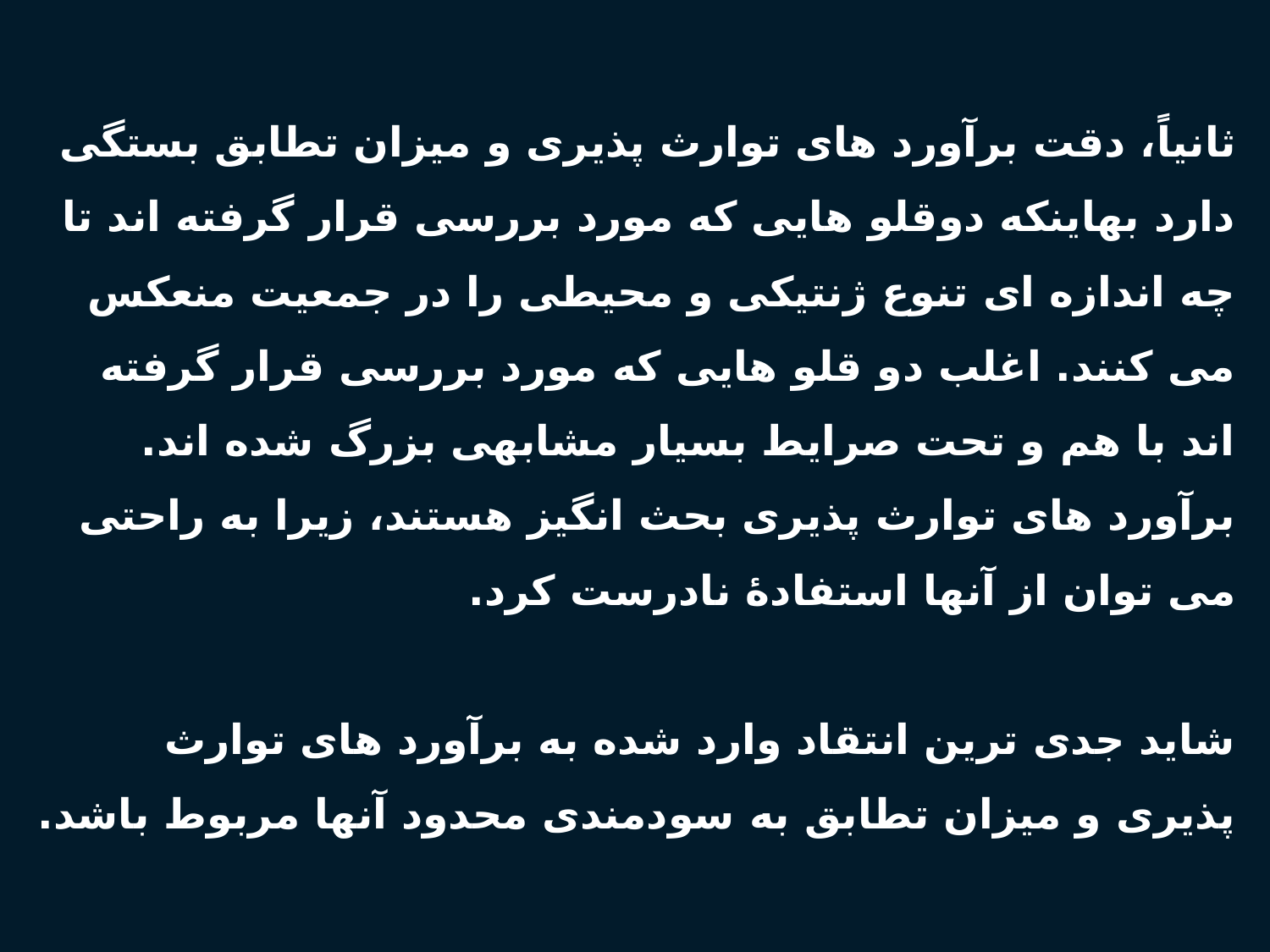

#
ثانیاً، دقت برآورد های توارث پذیری و میزان تطابق بستگی دارد بهاینکه دوقلو هایی که مورد بررسی قرار گرفته اند تا چه اندازه ای تنوع ژنتیکی و محیطی را در جمعیت منعکس می کنند. اغلب دو قلو هایی که مورد بررسی قرار گرفته اند با هم و تحت صرایط بسیار مشابهی بزرگ شده اند.
برآورد های توارث پذیری بحث انگیز هستند، زیرا به راحتی می توان از آنها استفادۀ نادرست کرد.

شاید جدی ترین انتقاد وارد شده به برآورد های توارث پذیری و میزان تطابق به سودمندی محدود آنها مربوط باشد.
49